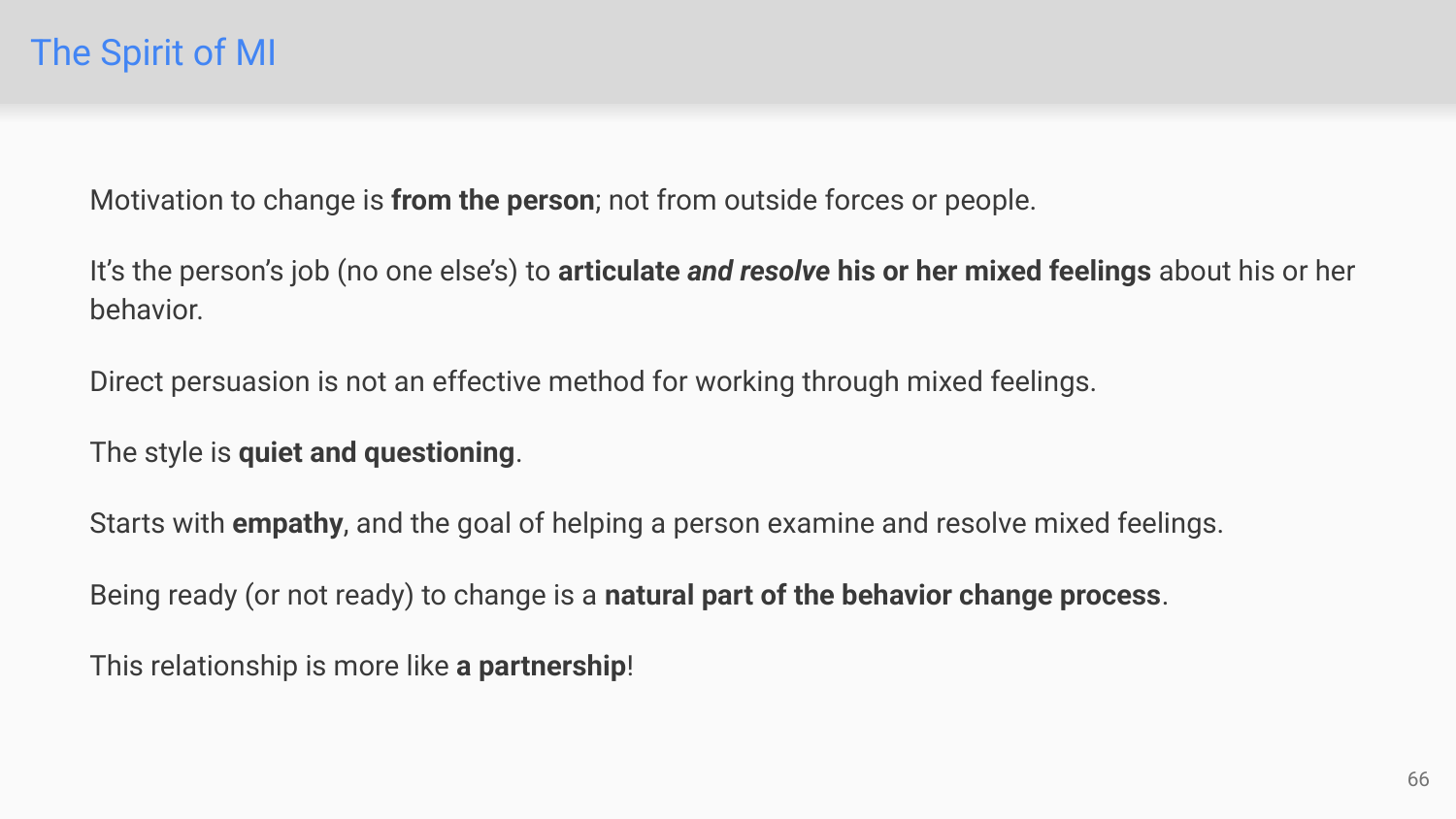

# The Spirit of MI
Motivation to change is from the person; not from outside forces or people.
It’s the person’s job (no one else’s) to articulate and resolve his or her mixed feelings about his or her behavior.
Direct persuasion is not an effective method for working through mixed feelings.
The style is quiet and questioning.
Starts with empathy, and the goal of helping a person examine and resolve mixed feelings.
Being ready (or not ready) to change is a natural part of the behavior change process.
This relationship is more like a partnership!
66